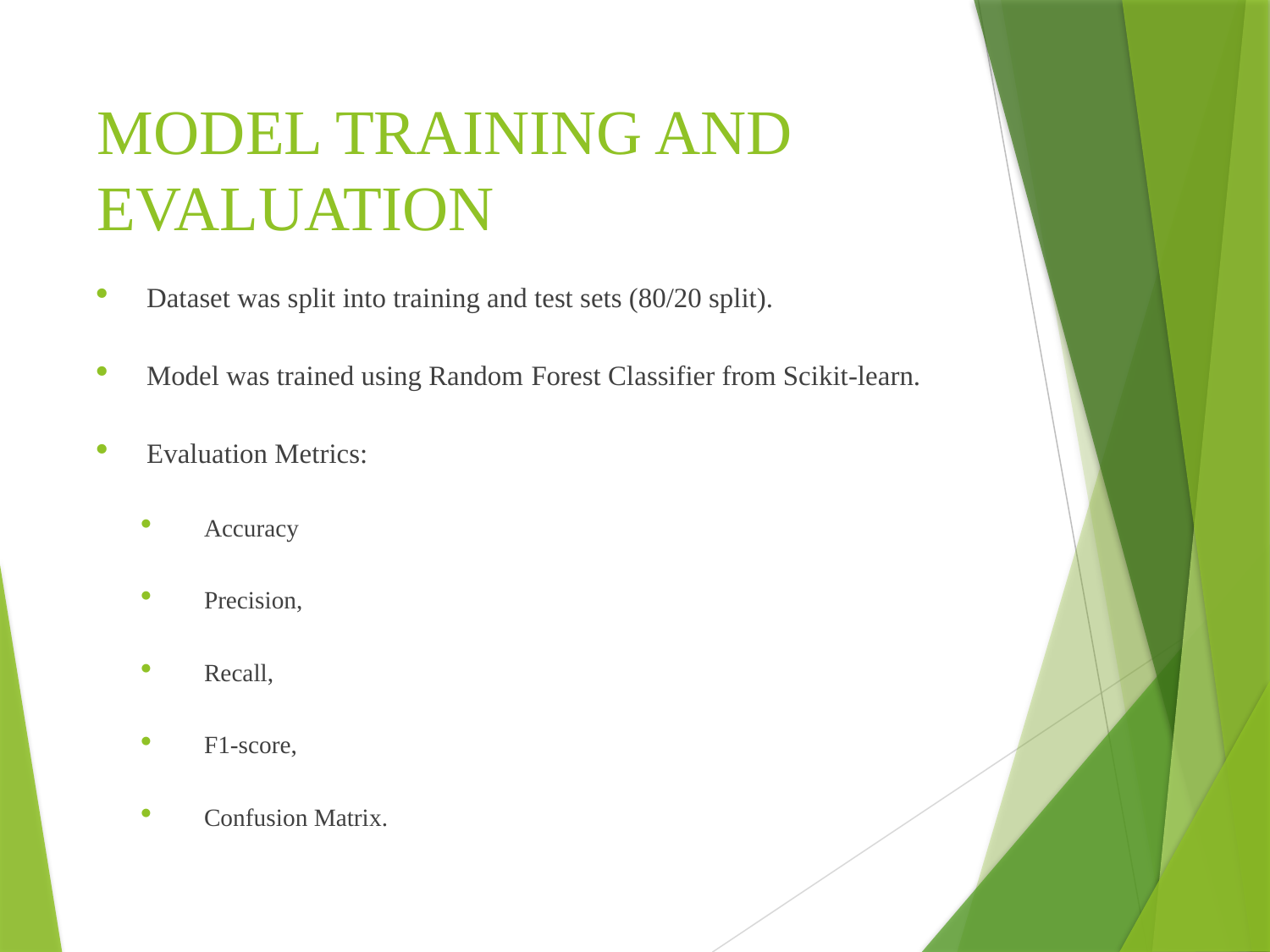

# MODEL TRAINING AND EVALUATION
Dataset was split into training and test sets (80/20 split).
Model was trained using Random Forest Classifier from Scikit-learn.
Evaluation Metrics:
Accuracy
Precision,
Recall,
F1-score,
Confusion Matrix.